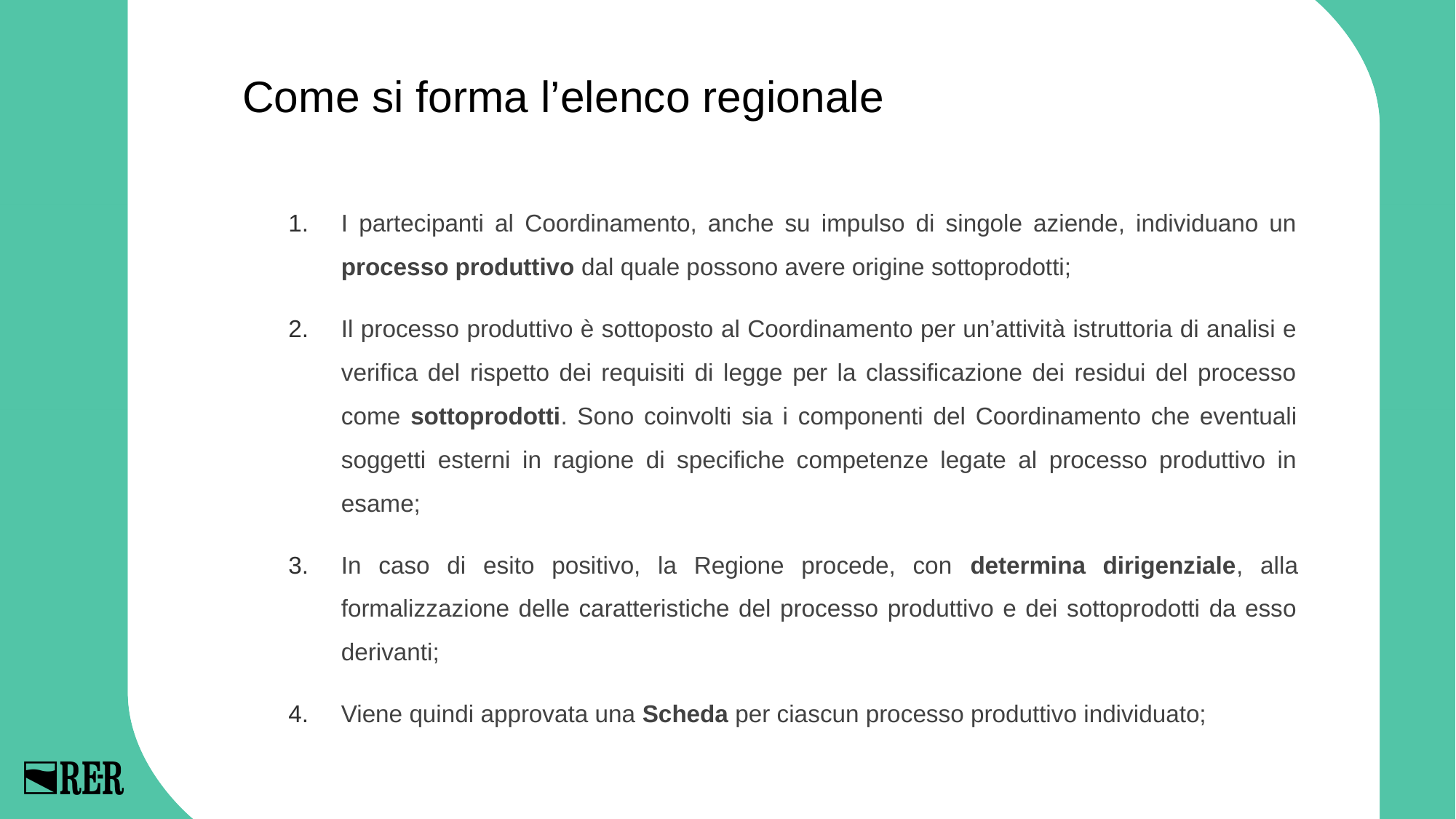

Come si forma l’elenco regionale
I partecipanti al Coordinamento, anche su impulso di singole aziende, individuano un processo produttivo dal quale possono avere origine sottoprodotti;
Il processo produttivo è sottoposto al Coordinamento per un’attività istruttoria di analisi e verifica del rispetto dei requisiti di legge per la classificazione dei residui del processo come sottoprodotti. Sono coinvolti sia i componenti del Coordinamento che eventuali soggetti esterni in ragione di specifiche competenze legate al processo produttivo in esame;
In caso di esito positivo, la Regione procede, con determina dirigenziale, alla formalizzazione delle caratteristiche del processo produttivo e dei sottoprodotti da esso derivanti;
Viene quindi approvata una Scheda per ciascun processo produttivo individuato;